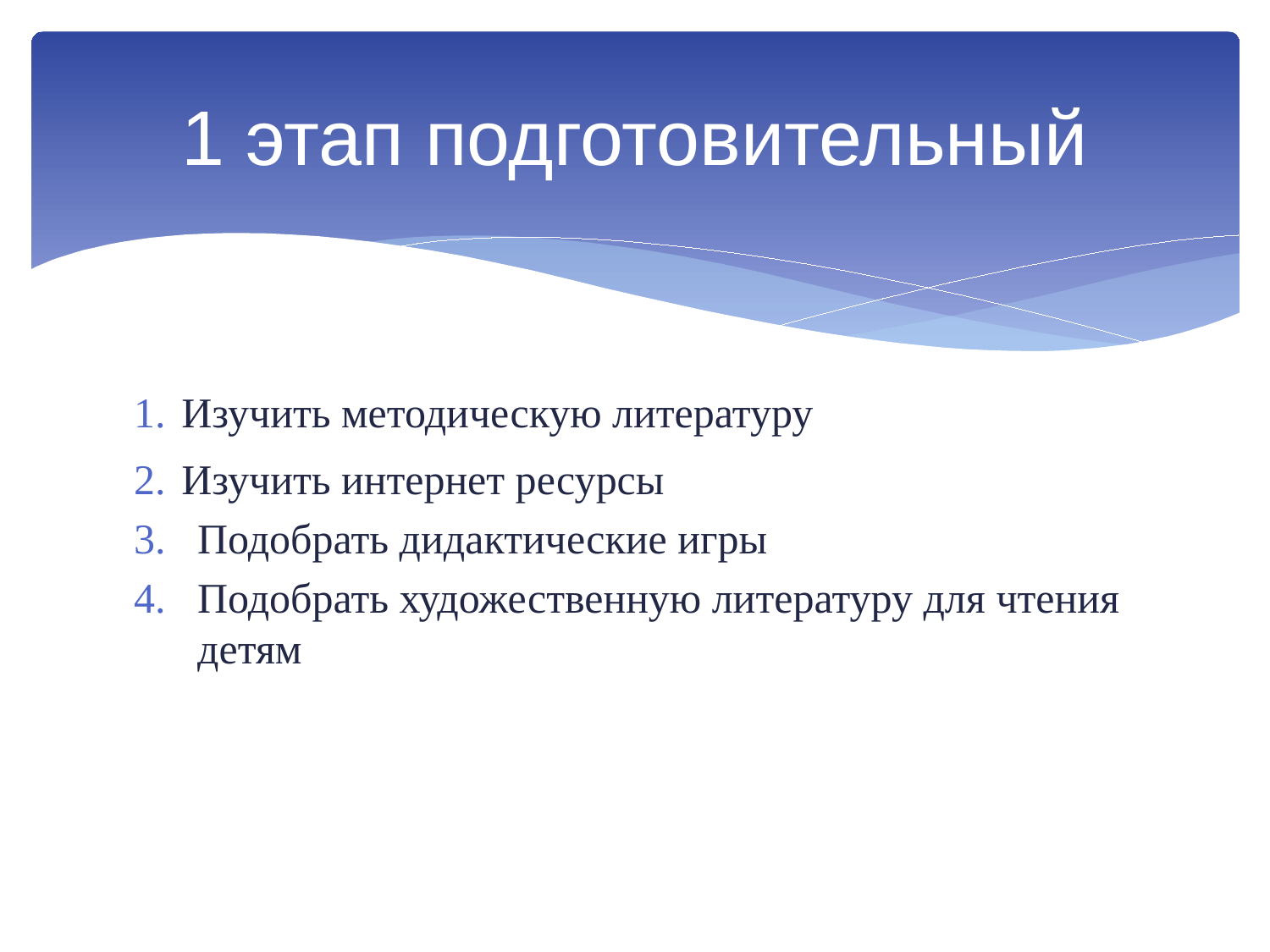

# 1 этап подготовительный
Изучить методическую литературу
Изучить интернет ресурсы
Подобрать дидактические игры
Подобрать художественную литературу для чтения детям